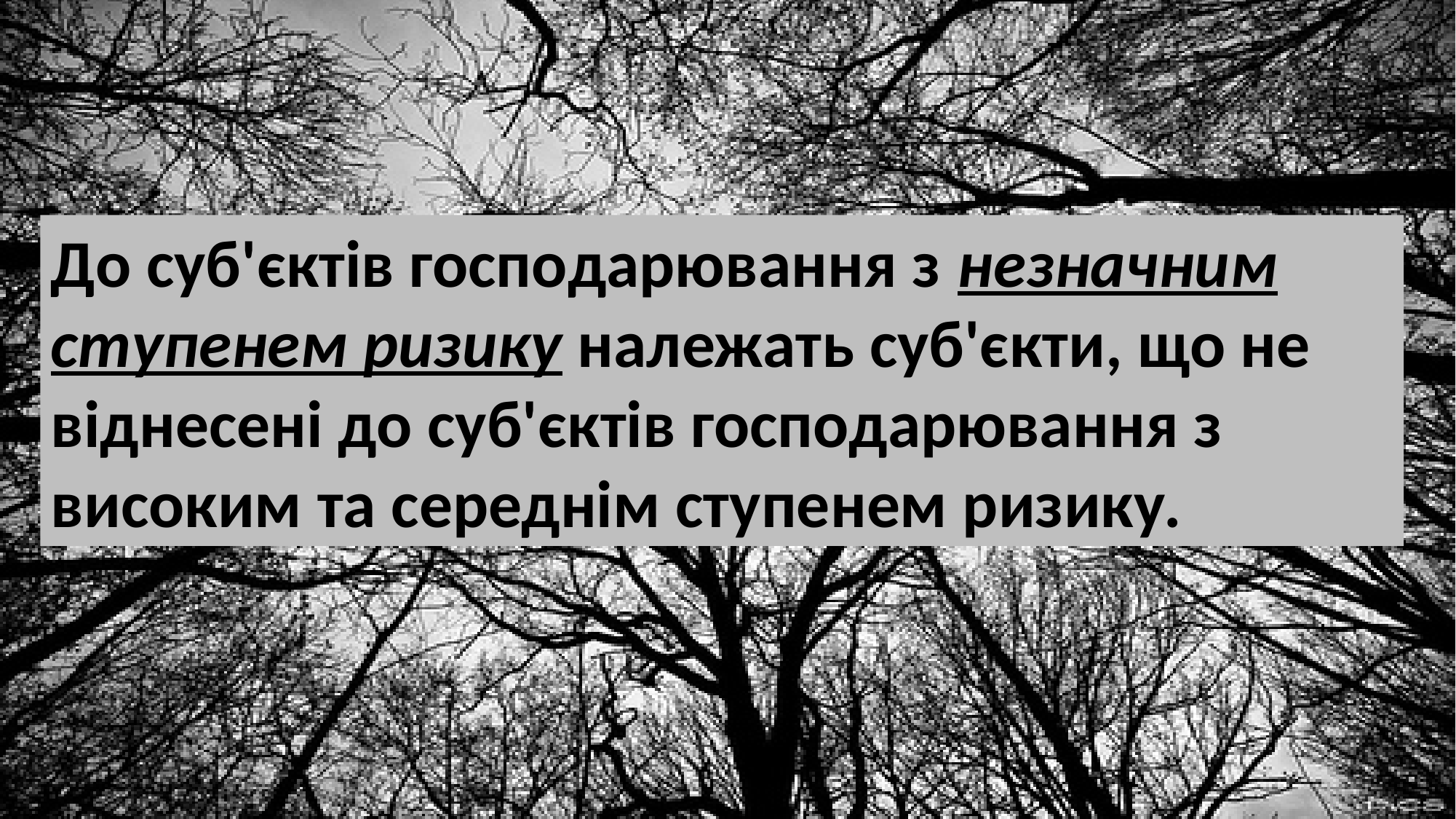

До суб'єктів господарювання з незначним ступенем ризику належать суб'єкти, що не віднесені до суб'єктів господарювання з високим та середнім ступенем ризику.